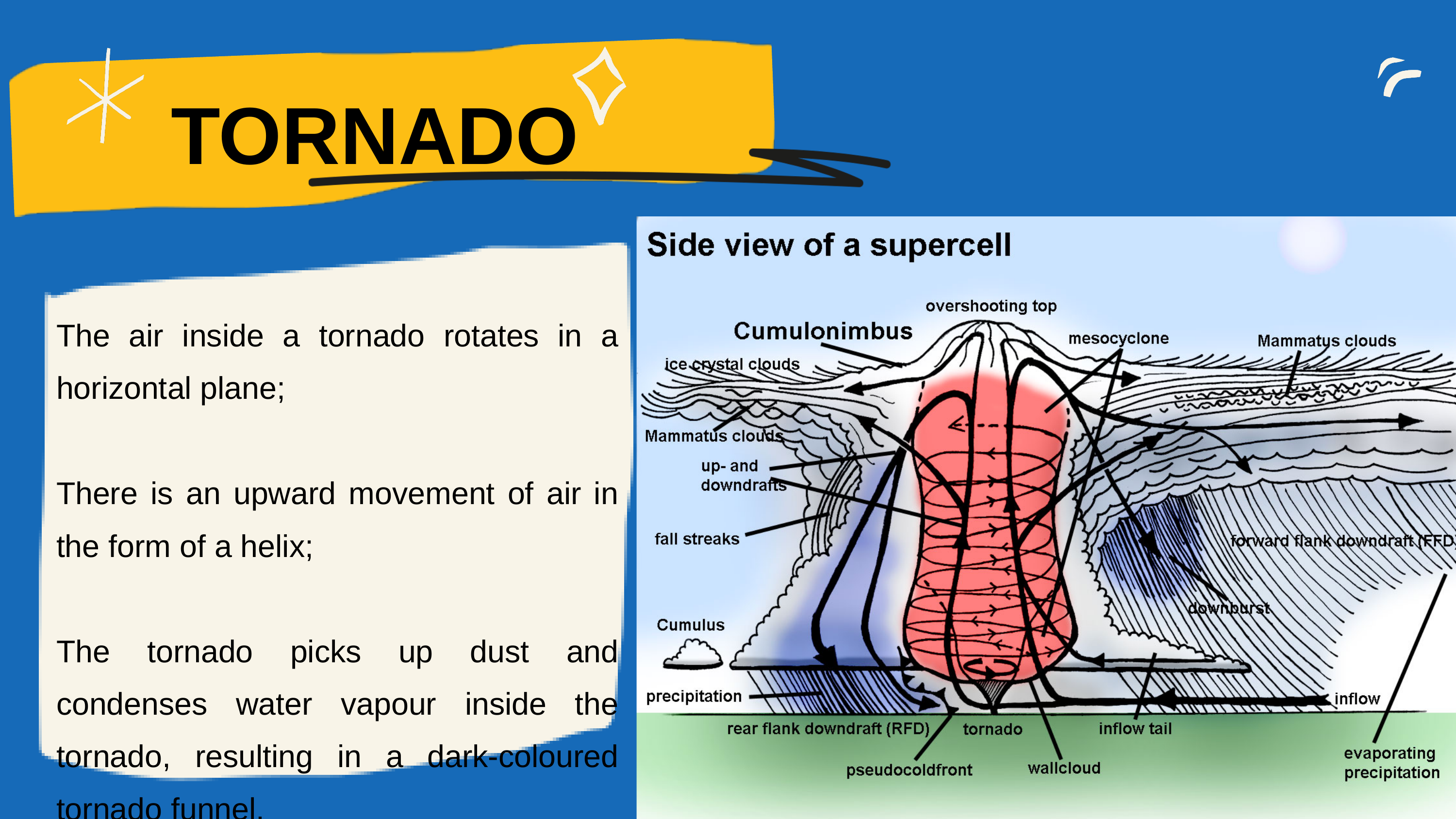

TORNADO

The air inside a tornado rotates in a horizontal plane;

There is an upward movement of air in the form of a helix;

The tornado picks up dust and condenses water vapour inside the tornado, resulting in a dark-coloured tornado funnel.